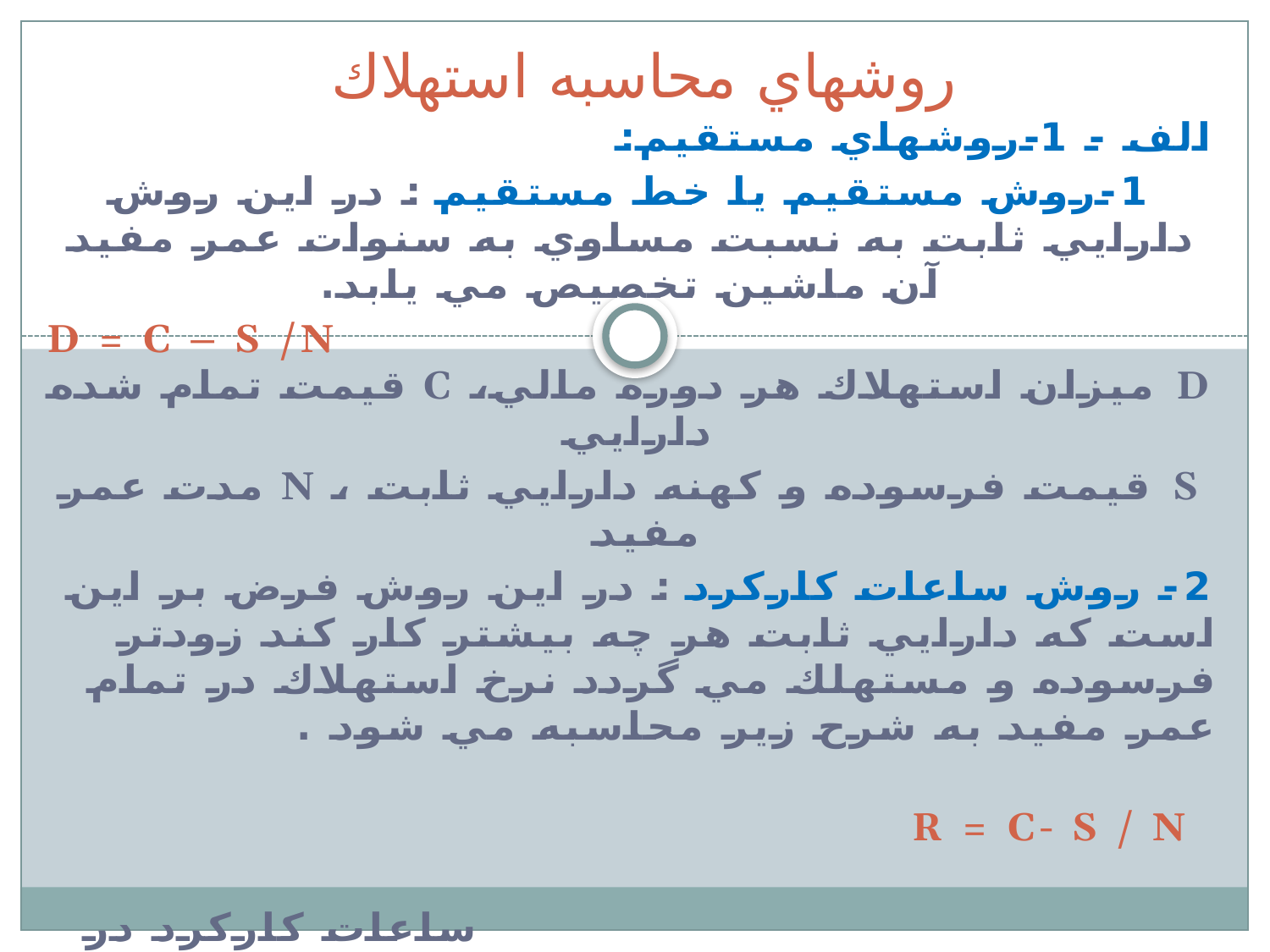

# روشهاي محاسبه استهلاك
الف - 1-روشهاي مستقيم:
1-روش مستقيم يا خط مستقيم : در اين روش دارايي ثابت به نسبت مساوي به سنوات عمر مفيد آن ماشين تخصيص مي يابد.
   D = C – S /N                                                           D ميزان استهلاك هر دوره مالي،‌ C قيمت تمام شده دارايي
S قيمت فرسوده و كهنه دارايي ثابت ، N مدت عمر مفيد
2- روش ساعات كاركرد : در اين روش فرض بر اين است كه دارايي ثابت هر چه بيشتر كار كند زودتر فرسوده و مستهلك مي گردد نرخ استهلاك در تمام عمر مفيد به شرح زير محاسبه مي شود .
                                                                   R = C- S / N
                                       ساعات كاركرد در سال R  *    D =
N مدت عمر مفيدثابت بر حسب ساعات كار در طول عمر مفيد ،
R نرخ استهلاك